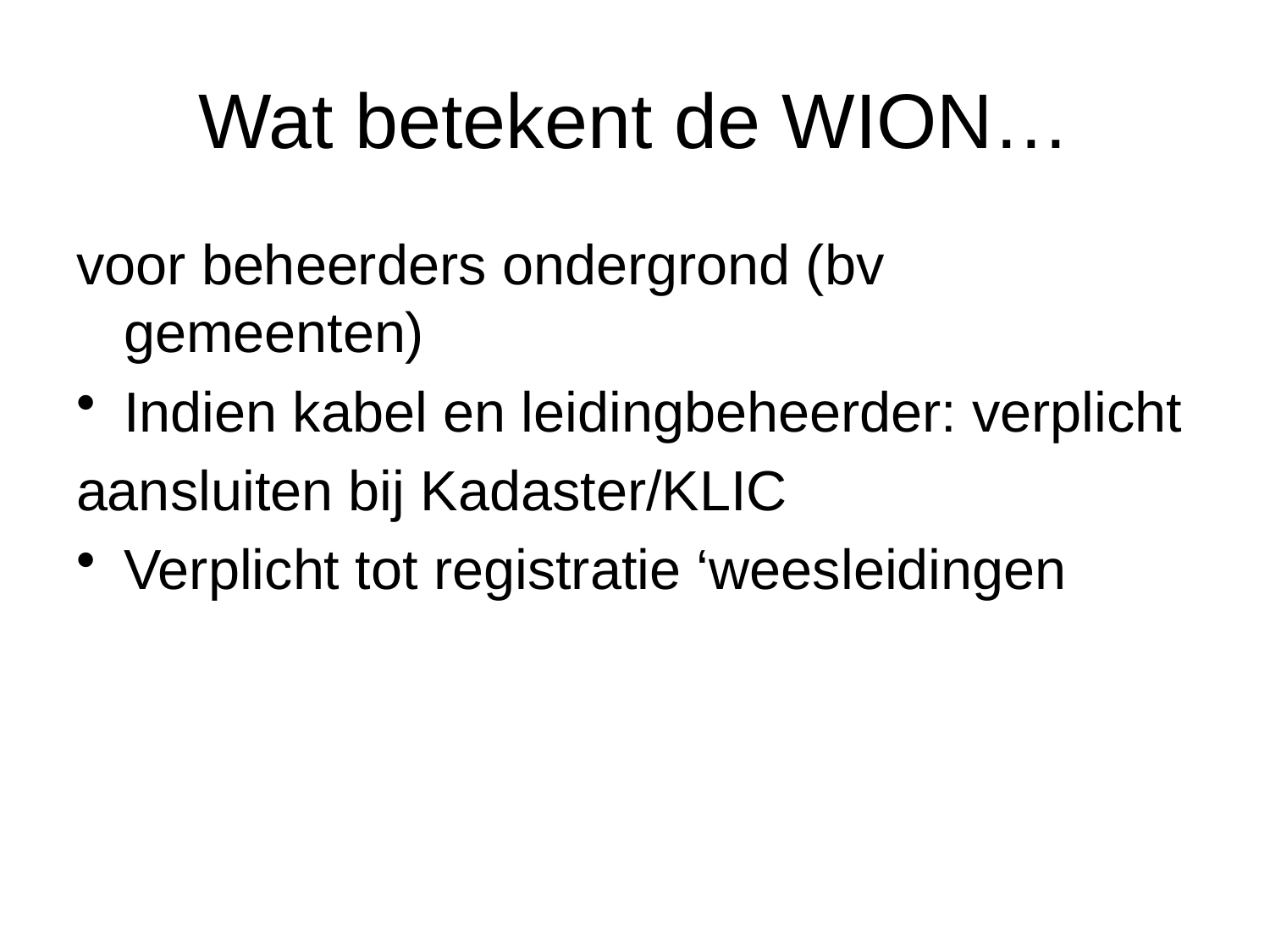

# Wat betekent de WION…
voor beheerders ondergrond (bv gemeenten)
Indien kabel en leidingbeheerder: verplicht
aansluiten bij Kadaster/KLIC
Verplicht tot registratie ‘weesleidingen